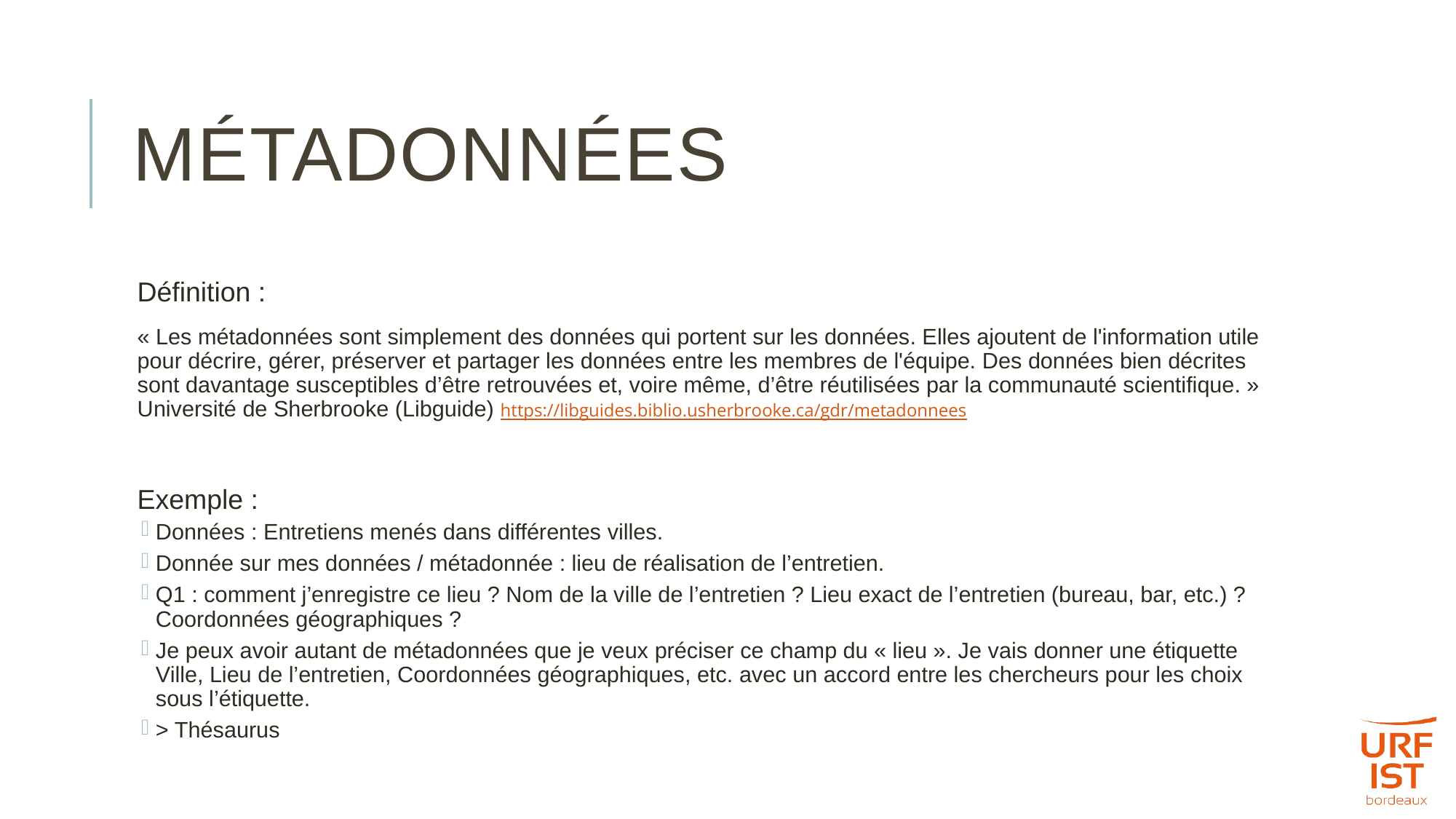

# Métadonnées
Définition :
« Les métadonnées sont simplement des données qui portent sur les données. Elles ajoutent de l'information utile pour décrire, gérer, préserver et partager les données entre les membres de l'équipe. Des données bien décrites sont davantage susceptibles d’être retrouvées et, voire même, d’être réutilisées par la communauté scientifique. » Université de Sherbrooke (Libguide) https://libguides.biblio.usherbrooke.ca/gdr/metadonnees

Exemple :
Données : Entretiens menés dans différentes villes.
Donnée sur mes données / métadonnée : lieu de réalisation de l’entretien.
Q1 : comment j’enregistre ce lieu ? Nom de la ville de l’entretien ? Lieu exact de l’entretien (bureau, bar, etc.) ? Coordonnées géographiques ?
Je peux avoir autant de métadonnées que je veux préciser ce champ du « lieu ». Je vais donner une étiquette Ville, Lieu de l’entretien, Coordonnées géographiques, etc. avec un accord entre les chercheurs pour les choix sous l’étiquette.
> Thésaurus